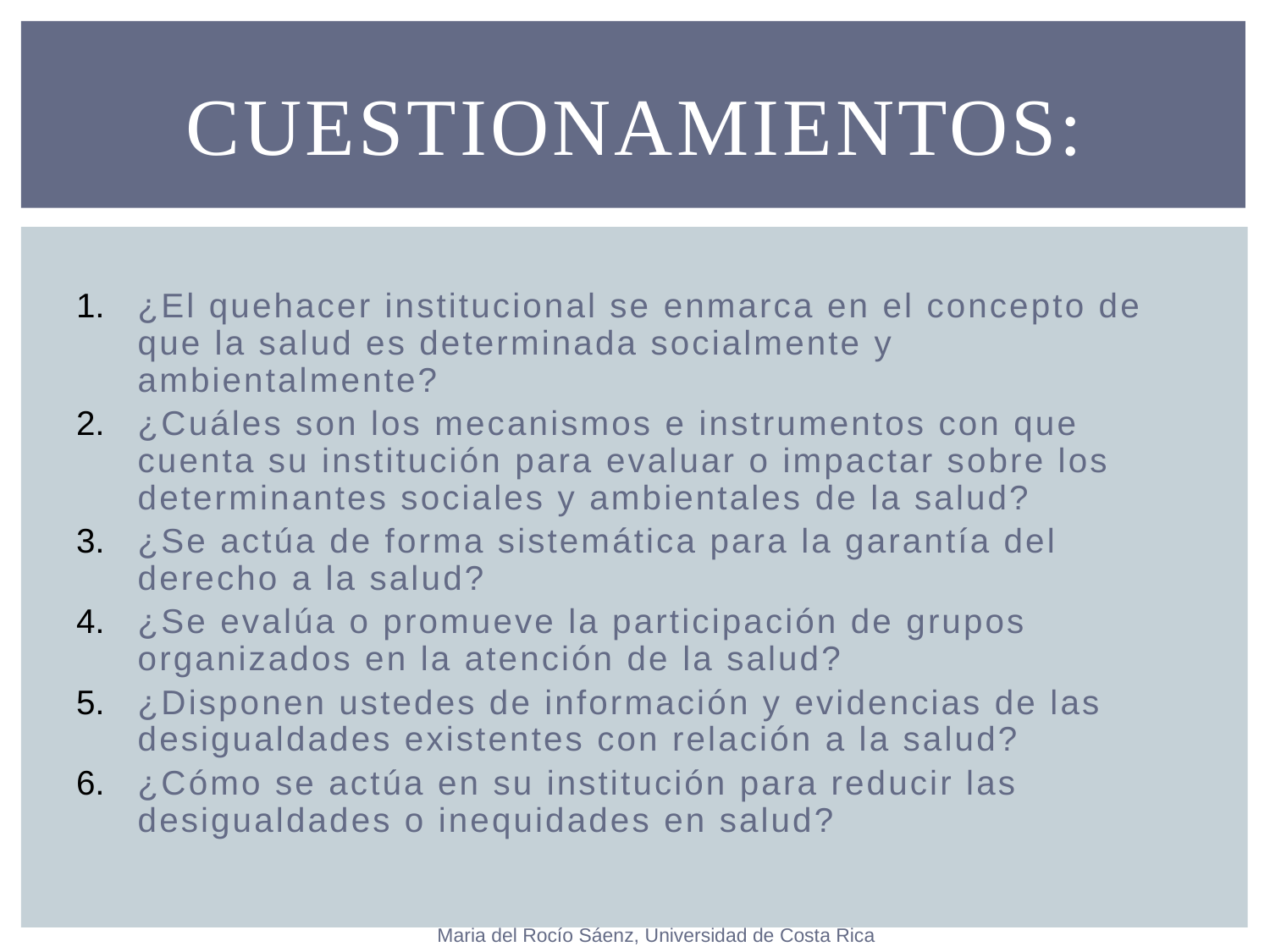

# Cuestionamientos:

¿El quehacer institucional se enmarca en el concepto de que la salud es determinada socialmente y ambientalmente?
¿Cuáles son los mecanismos e instrumentos con que cuenta su institución para evaluar o impactar sobre los determinantes sociales y ambientales de la salud?
¿Se actúa de forma sistemática para la garantía del derecho a la salud?
¿Se evalúa o promueve la participación de grupos organizados en la atención de la salud?
¿Disponen ustedes de información y evidencias de las desigualdades existentes con relación a la salud?
¿Cómo se actúa en su institución para reducir las desigualdades o inequidades en salud?

Maria del Rocío Sáenz, Universidad de Costa Rica